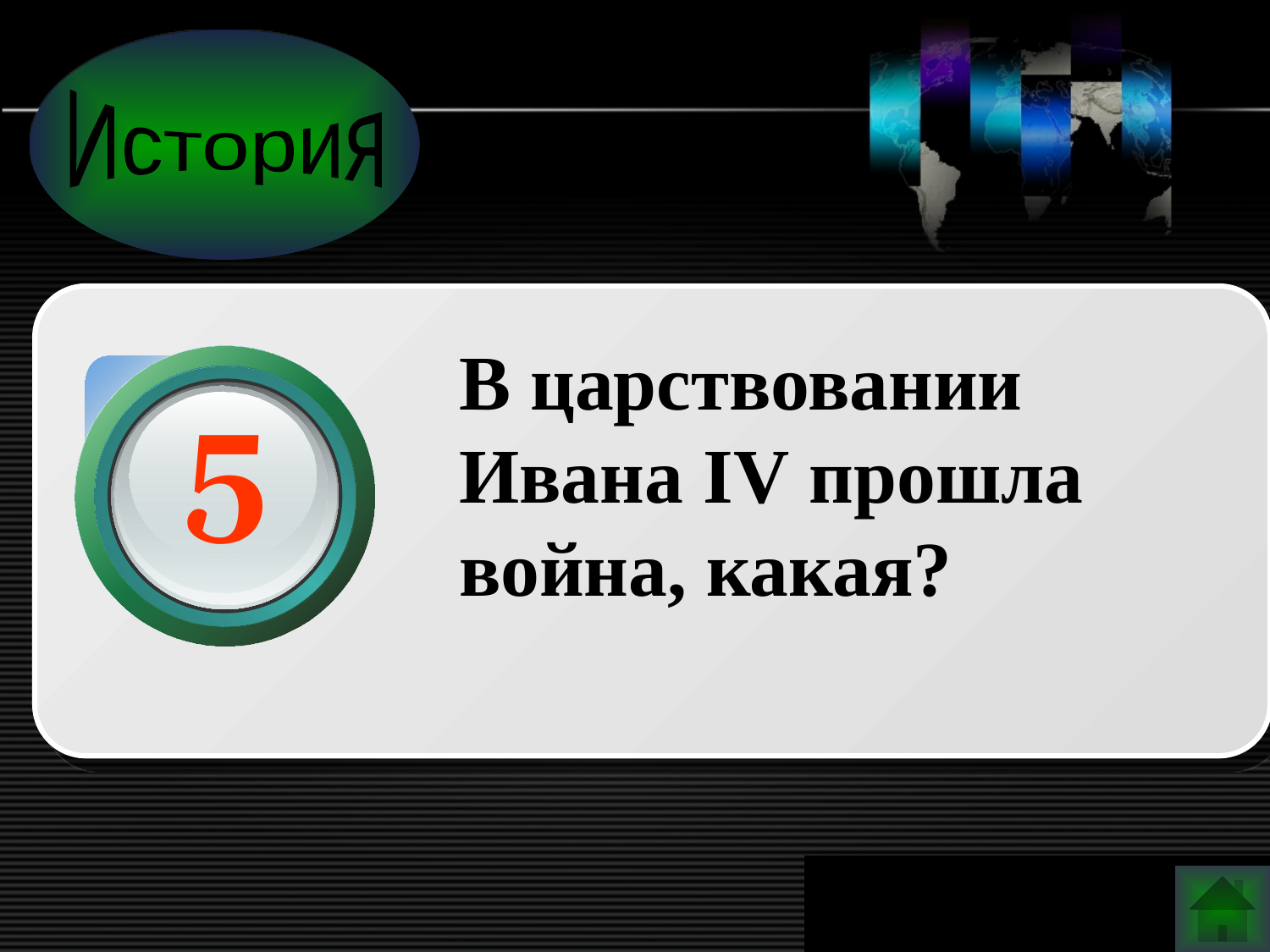

История

В царствовании Ивана IV прошла война, какая?

5

www.themegallery.com